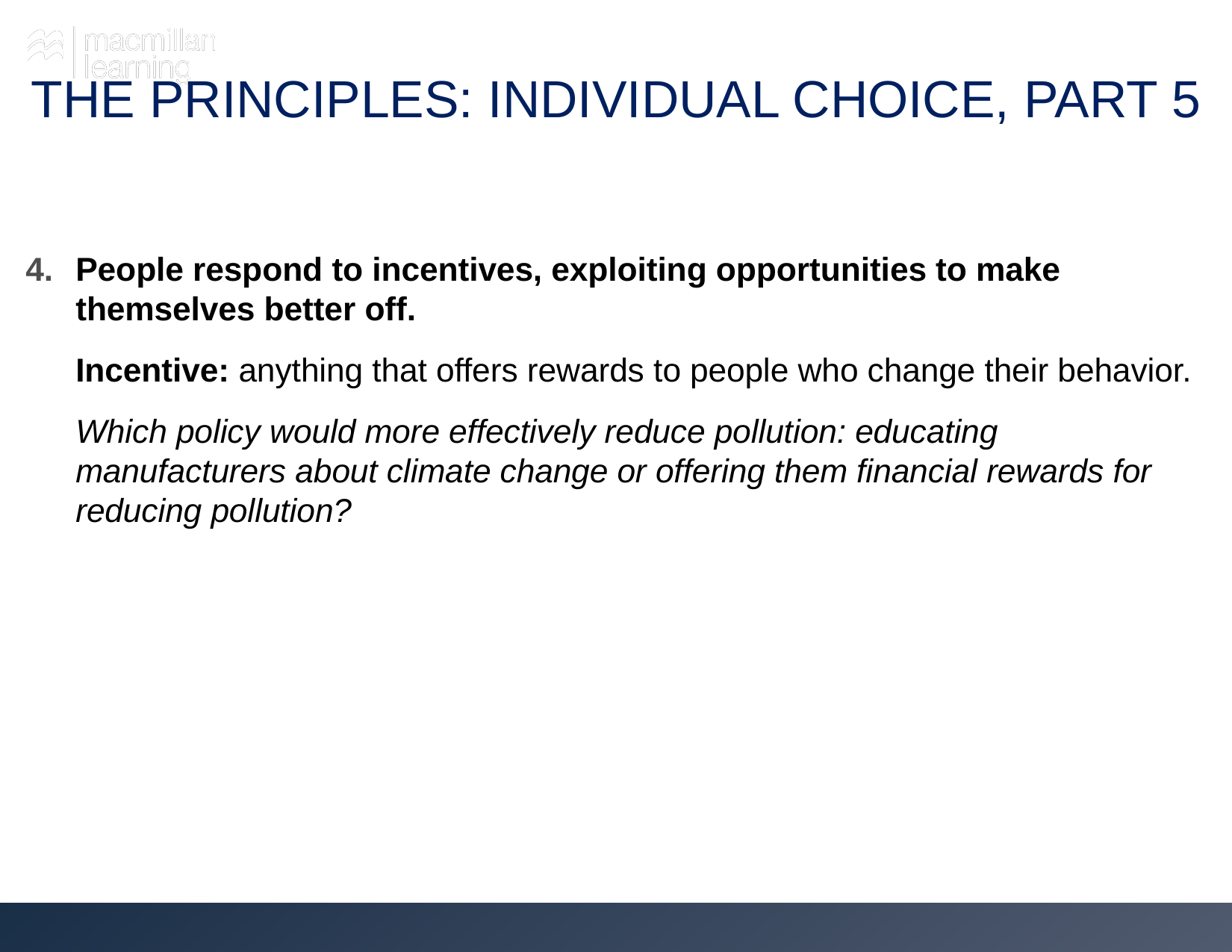

# THE PRINCIPLES: INDIVIDUAL CHOICE, PART 5
People respond to incentives, exploiting opportunities to make themselves better off.
Incentive: anything that offers rewards to people who change their behavior.
Which policy would more effectively reduce pollution: educating manufacturers about climate change or offering them financial rewards for reducing pollution?